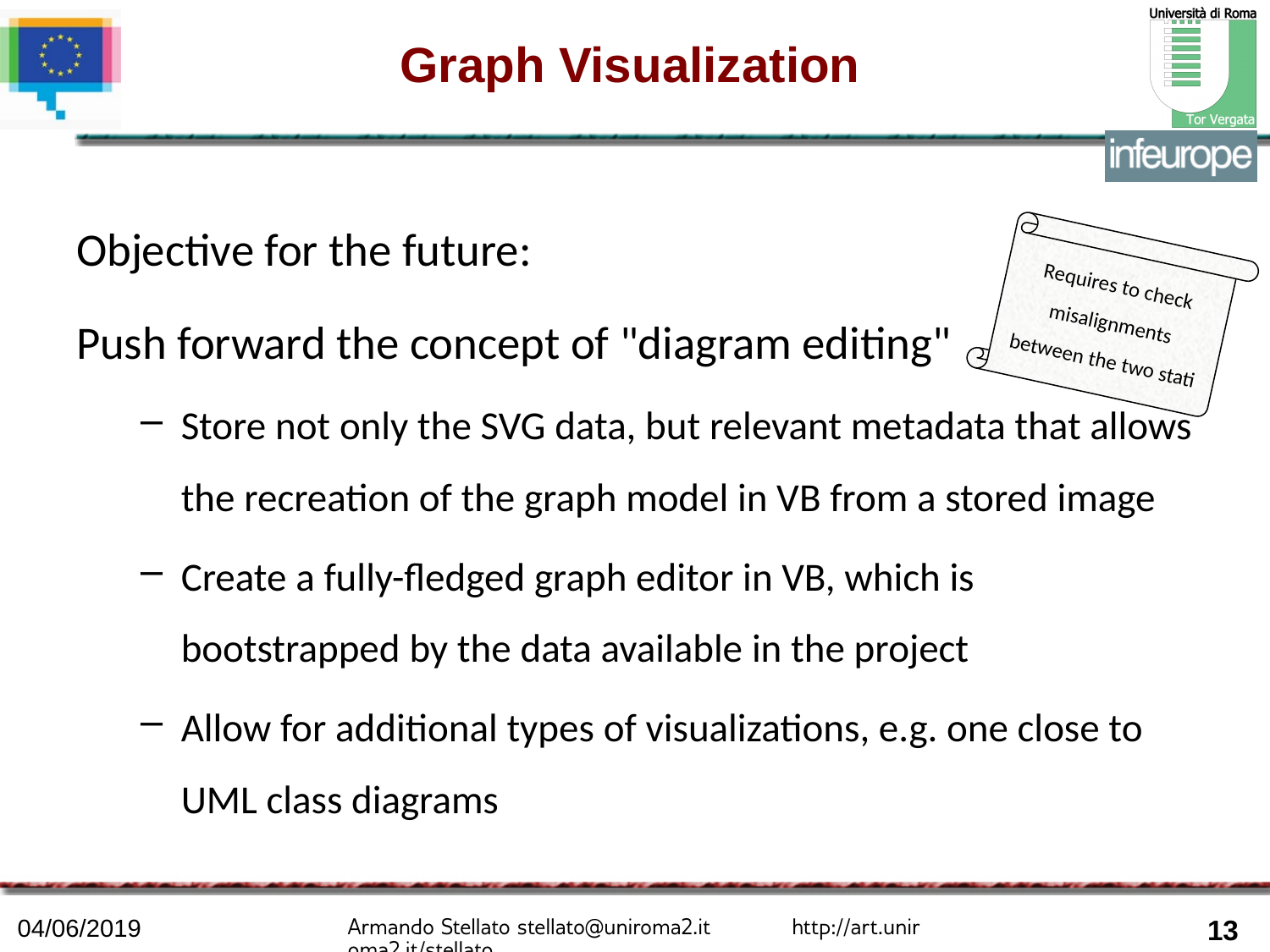

# Graph Visualization
Objective for the future:
Push forward the concept of "diagram editing"
Store not only the SVG data, but relevant metadata that allows the recreation of the graph model in VB from a stored image
Create a fully-fledged graph editor in VB, which is bootstrapped by the data available in the project
Allow for additional types of visualizations, e.g. one close to UML class diagrams
Requires to check misalignments between the two stati
Armando Stellato stellato@uniroma2.it            http://art.uniroma2.it/stellato
04/06/2019
13